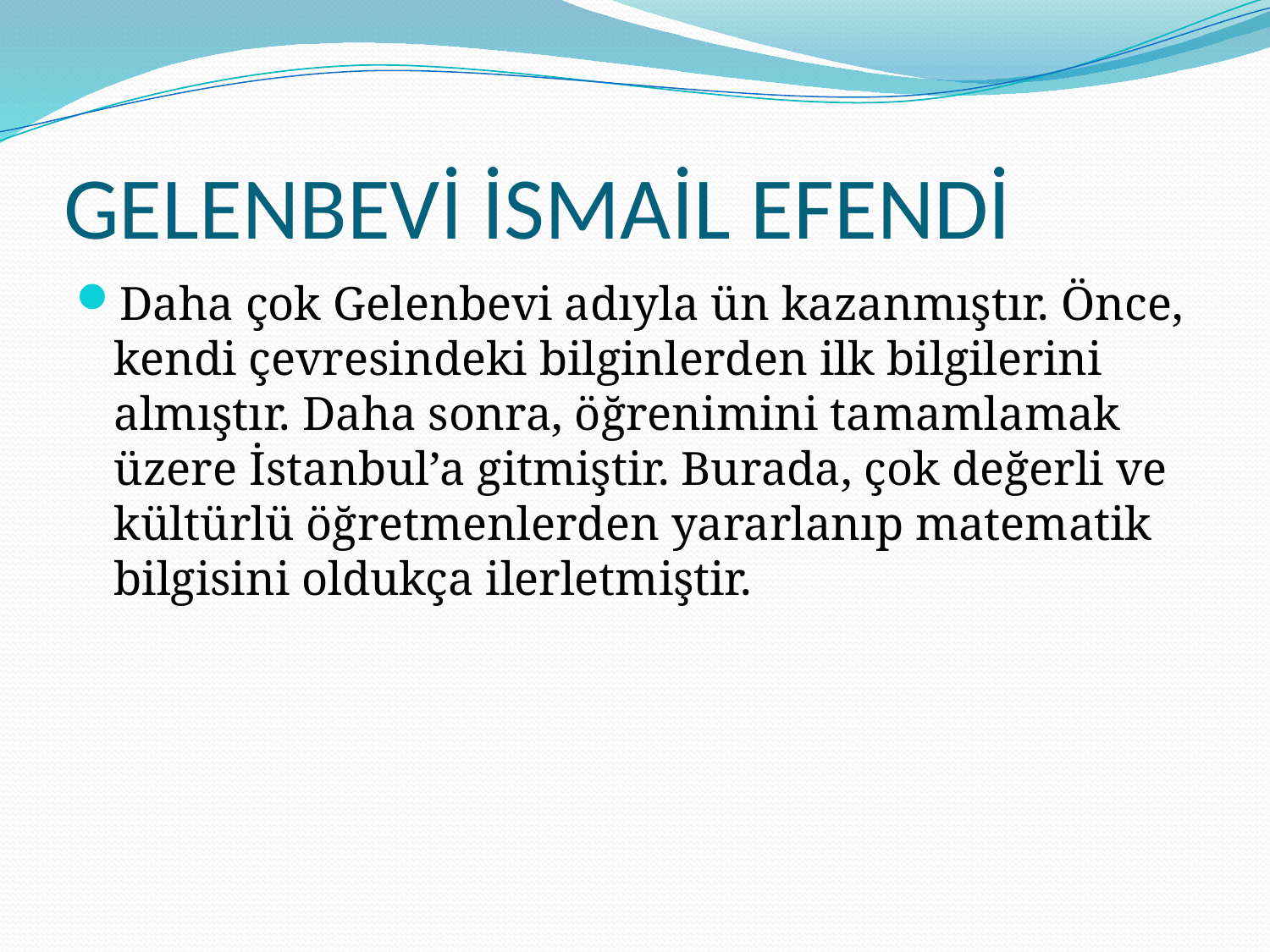

# GELENBEVİ İSMAİL EFENDİ
Daha çok Gelenbevi adıyla ün kazanmıştır. Önce, kendi çevresindeki bilginlerden ilk bilgilerini almıştır. Daha sonra, öğrenimini tamamlamak üzere İstanbul’a gitmiştir. Burada, çok değerli ve kültürlü öğretmenlerden yararlanıp matematik bilgisini oldukça ilerletmiştir.